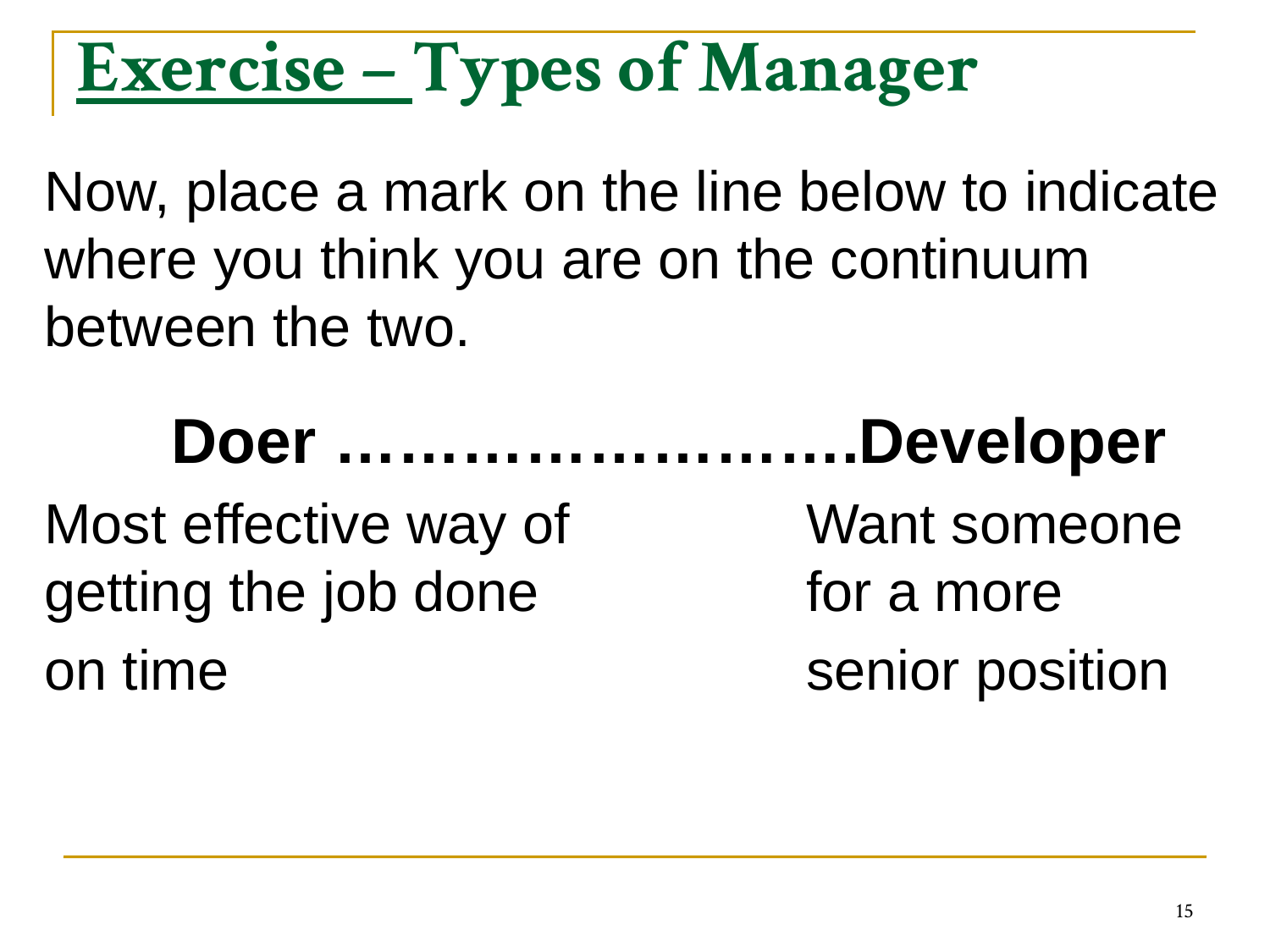

# Exercise – Types of Manager
Now, place a mark on the line below to indicate where you think you are on the continuum between the two.

	Doer …………………….Developer
Most effective way of		Want someone getting the job done 		for a more
on time					senior position
15